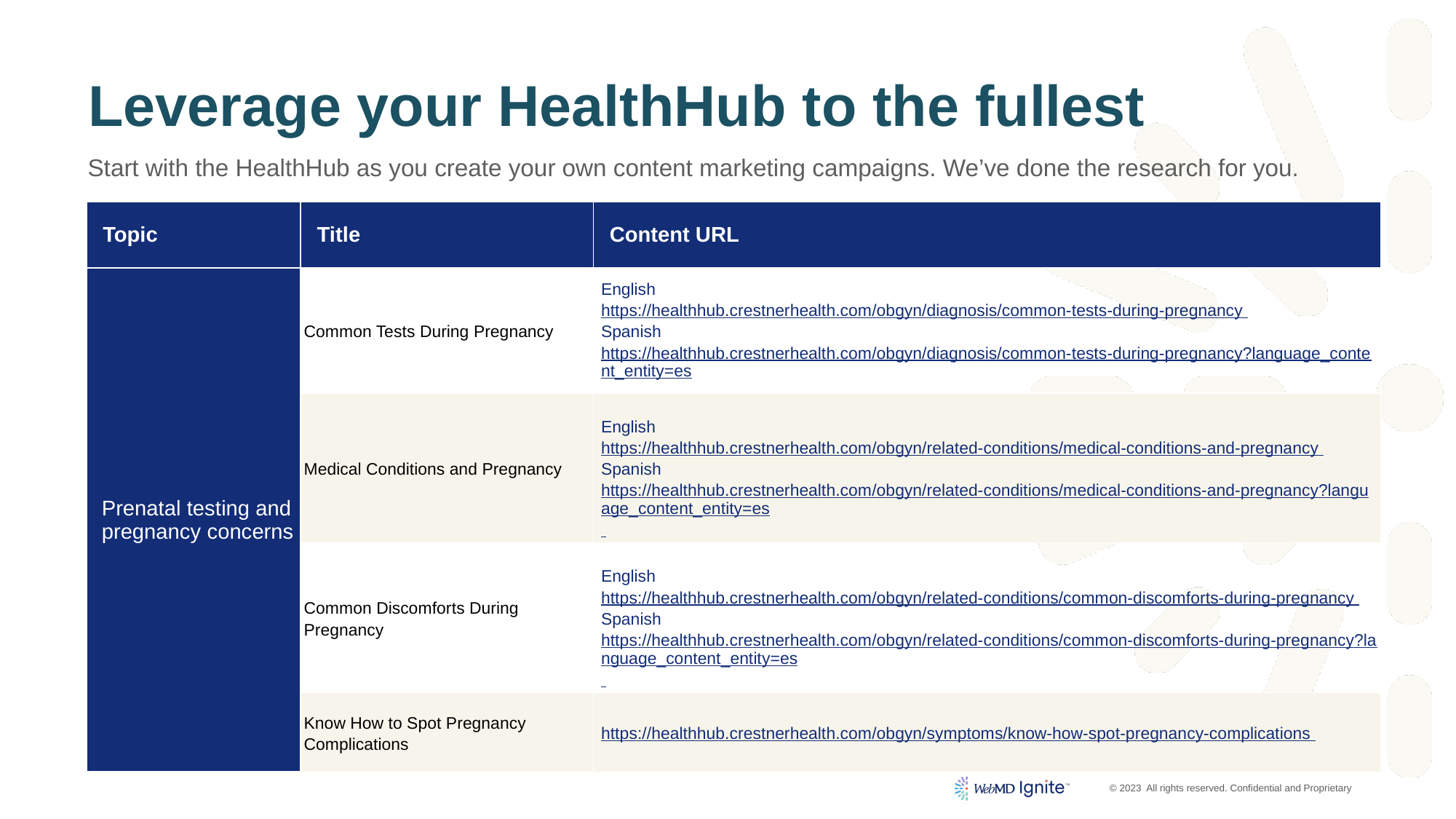

# Leverage your HealthHub to the fullest
Start with the HealthHub as you create your own content marketing campaigns. We’ve done the research for you.
| Topic | Title | Content URL |
| --- | --- | --- |
| Prenatal testing and pregnancy concerns | Common Tests During Pregnancy | English https://healthhub.crestnerhealth.com/obgyn/diagnosis/common-tests-during-pregnancy Spanish https://healthhub.crestnerhealth.com/obgyn/diagnosis/common-tests-during-pregnancy?language\_content\_entity=es |
|  | Medical Conditions and Pregnancy | English https://healthhub.crestnerhealth.com/obgyn/related-conditions/medical-conditions-and-pregnancy Spanish https://healthhub.crestnerhealth.com/obgyn/related-conditions/medical-conditions-and-pregnancy?language\_content\_entity=es |
|  | Common Discomforts During Pregnancy | English https://healthhub.crestnerhealth.com/obgyn/related-conditions/common-discomforts-during-pregnancy Spanish https://healthhub.crestnerhealth.com/obgyn/related-conditions/common-discomforts-during-pregnancy?language\_content\_entity=es |
|  | Know How to Spot Pregnancy Complications | https://healthhub.crestnerhealth.com/obgyn/symptoms/know-how-spot-pregnancy-complications |